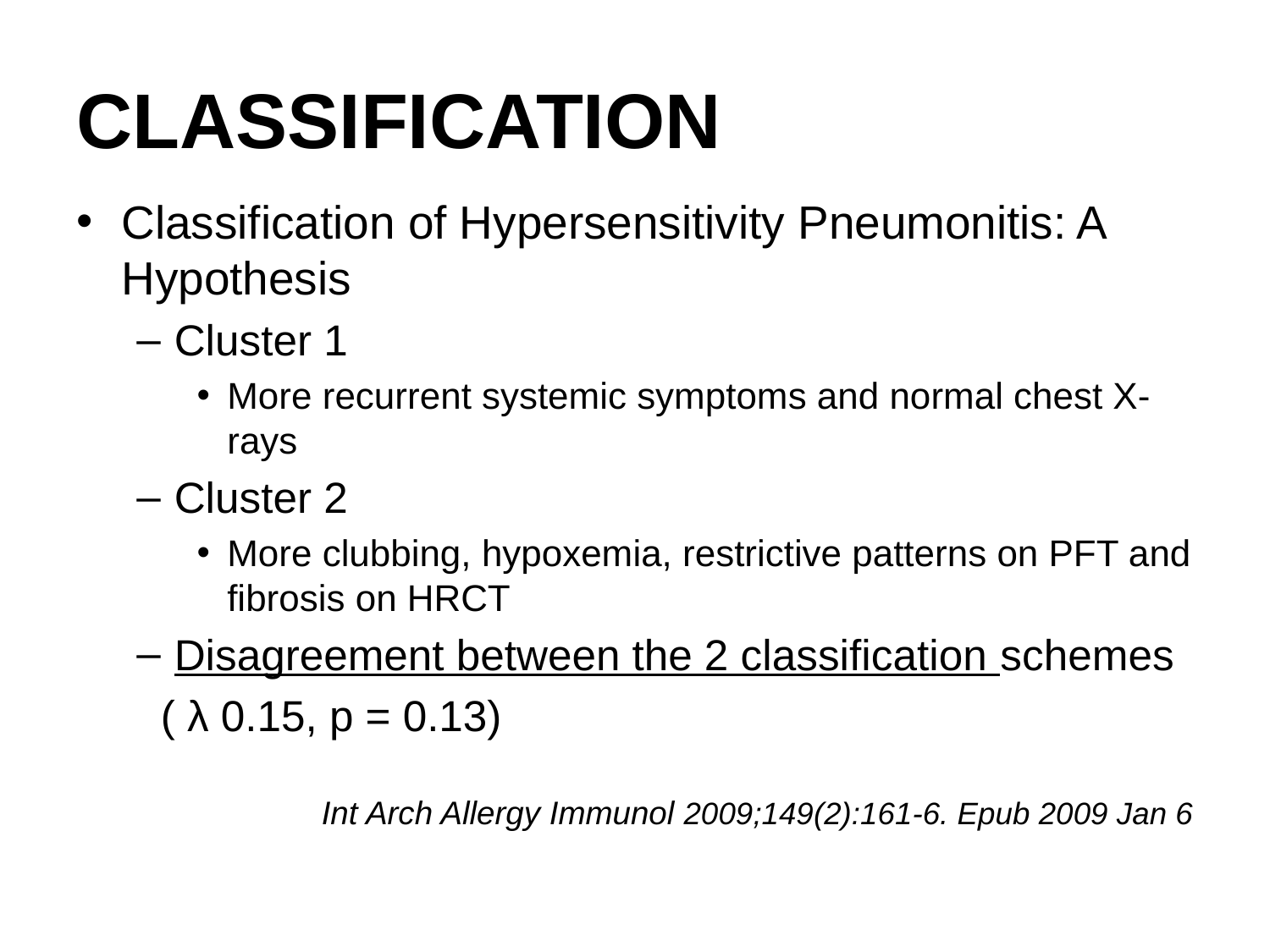

# CLASSIFICATION
Classification of Hypersensitivity Pneumonitis: A Hypothesis
Cluster 1
More recurrent systemic symptoms and normal chest X-rays
Cluster 2
More clubbing, hypoxemia, restrictive patterns on PFT and fibrosis on HRCT
Disagreement between the 2 classification schemes
  ( λ 0.15, p = 0.13)

Int Arch Allergy Immunol 2009;149(2):161-6. Epub 2009 Jan 6